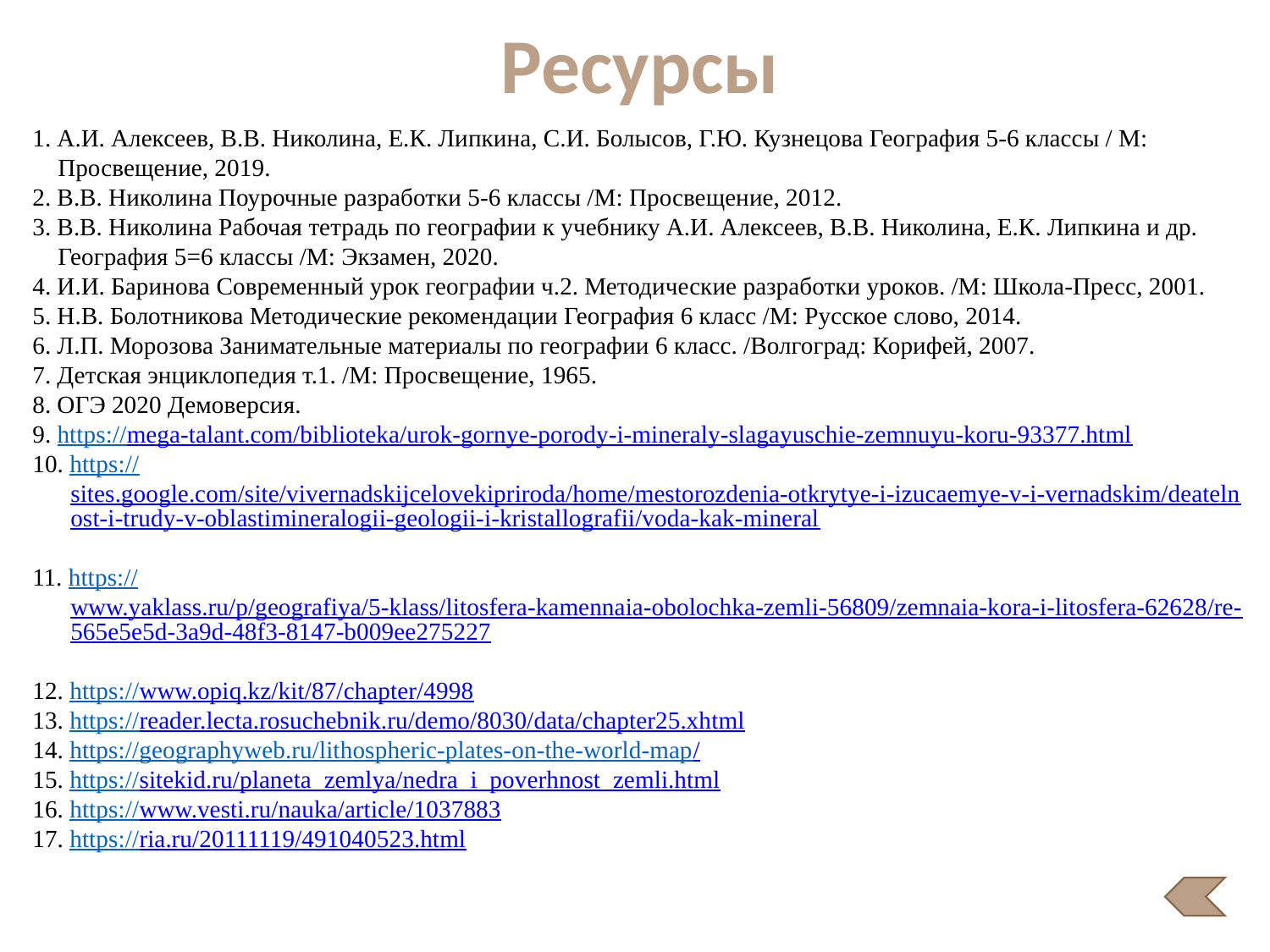

Ресурсы
1. А.И. Алексеев, В.В. Николина, Е.К. Липкина, С.И. Болысов, Г.Ю. Кузнецова География 5-6 классы / М: Просвещение, 2019.
2. В.В. Николина Поурочные разработки 5-6 классы /М: Просвещение, 2012.
3. В.В. Николина Рабочая тетрадь по географии к учебнику А.И. Алексеев, В.В. Николина, Е.К. Липкина и др. География 5=6 классы /М: Экзамен, 2020.
4. И.И. Баринова Современный урок географии ч.2. Методические разработки уроков. /М: Школа-Пресс, 2001.
5. Н.В. Болотникова Методические рекомендации География 6 класс /М: Русское слово, 2014.
6. Л.П. Морозова Занимательные материалы по географии 6 класс. /Волгоград: Корифей, 2007.
7. Детская энциклопедия т.1. /М: Просвещение, 1965.
8. ОГЭ 2020 Демоверсия.
9. https://mega-talant.com/biblioteka/urok-gornye-porody-i-mineraly-slagayuschie-zemnuyu-koru-93377.html
10. https://sites.google.com/site/vivernadskijcelovekipriroda/home/mestorozdenia-otkrytye-i-izucaemye-v-i-vernadskim/deatelnost-i-trudy-v-oblastimineralogii-geologii-i-kristallografii/voda-kak-mineral
11. https://www.yaklass.ru/p/geografiya/5-klass/litosfera-kamennaia-obolochka-zemli-56809/zemnaia-kora-i-litosfera-62628/re-565e5e5d-3a9d-48f3-8147-b009ee275227
12. https://www.opiq.kz/kit/87/chapter/4998
13. https://reader.lecta.rosuchebnik.ru/demo/8030/data/chapter25.xhtml
14. https://geographyweb.ru/lithospheric-plates-on-the-world-map/
15. https://sitekid.ru/planeta_zemlya/nedra_i_poverhnost_zemli.html
16. https://www.vesti.ru/nauka/article/1037883
17. https://ria.ru/20111119/491040523.html